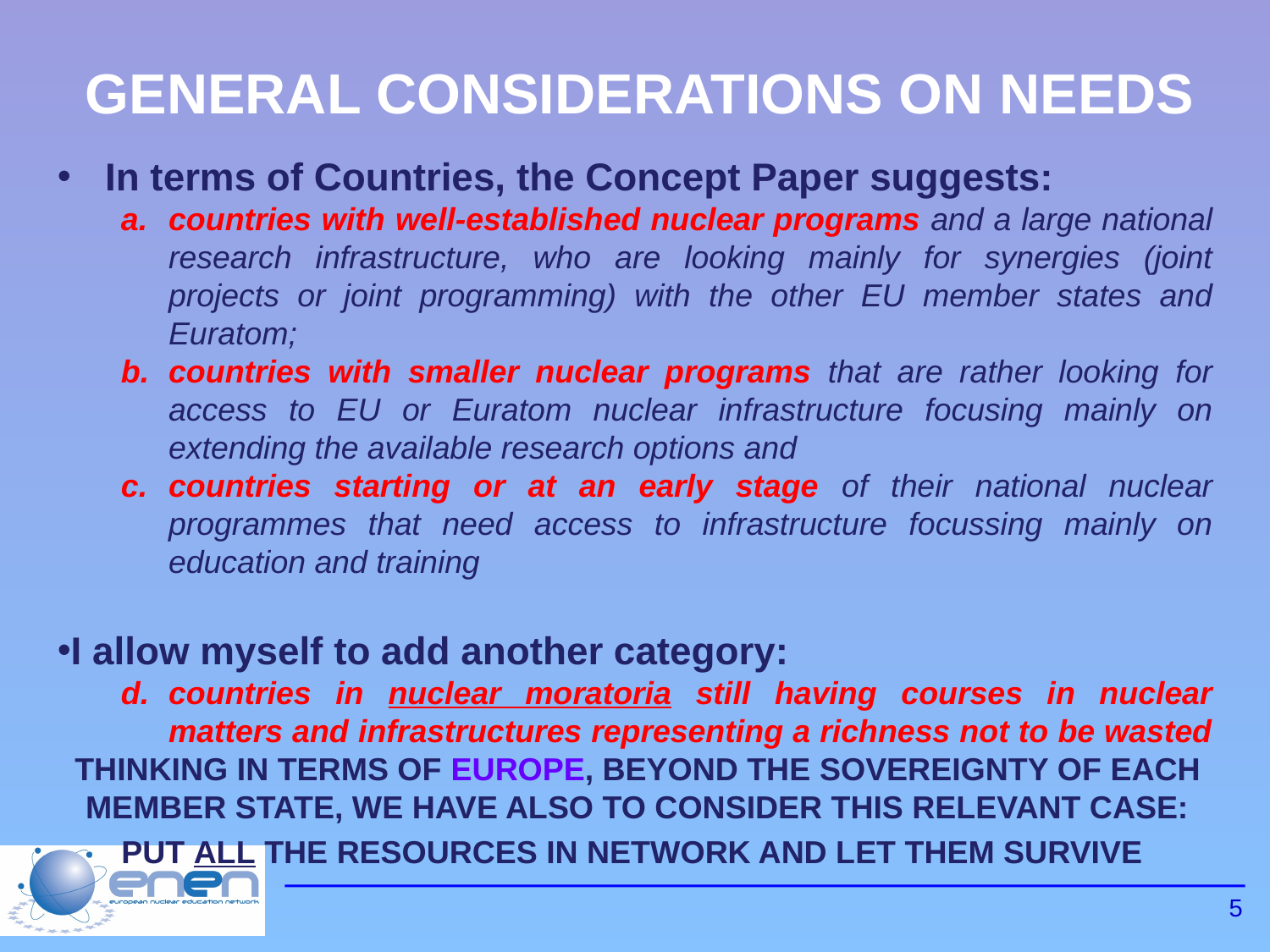

GENERAL CONSIDERATIONS ON NEEDS

In terms of Countries, the Concept Paper suggests:
countries with well-established nuclear programs and a large national research infrastructure, who are looking mainly for synergies (joint projects or joint programming) with the other EU member states and Euratom;
countries with smaller nuclear programs that are rather looking for access to EU or Euratom nuclear infrastructure focusing mainly on extending the available research options and
countries starting or at an early stage of their national nuclear programmes that need access to infrastructure focussing mainly on education and training

I allow myself to add another category:
countries in nuclear moratoria still having courses in nuclear matters and infrastructures representing a richness not to be wasted
THINKING IN TERMS OF EUROPE, BEYOND THE SOVEREIGNTY OF EACH MEMBER STATE, WE HAVE ALSO TO CONSIDER THIS RELEVANT CASE: PUT ALL THE RESOURCES IN NETWORK AND LET THEM SURVIVE